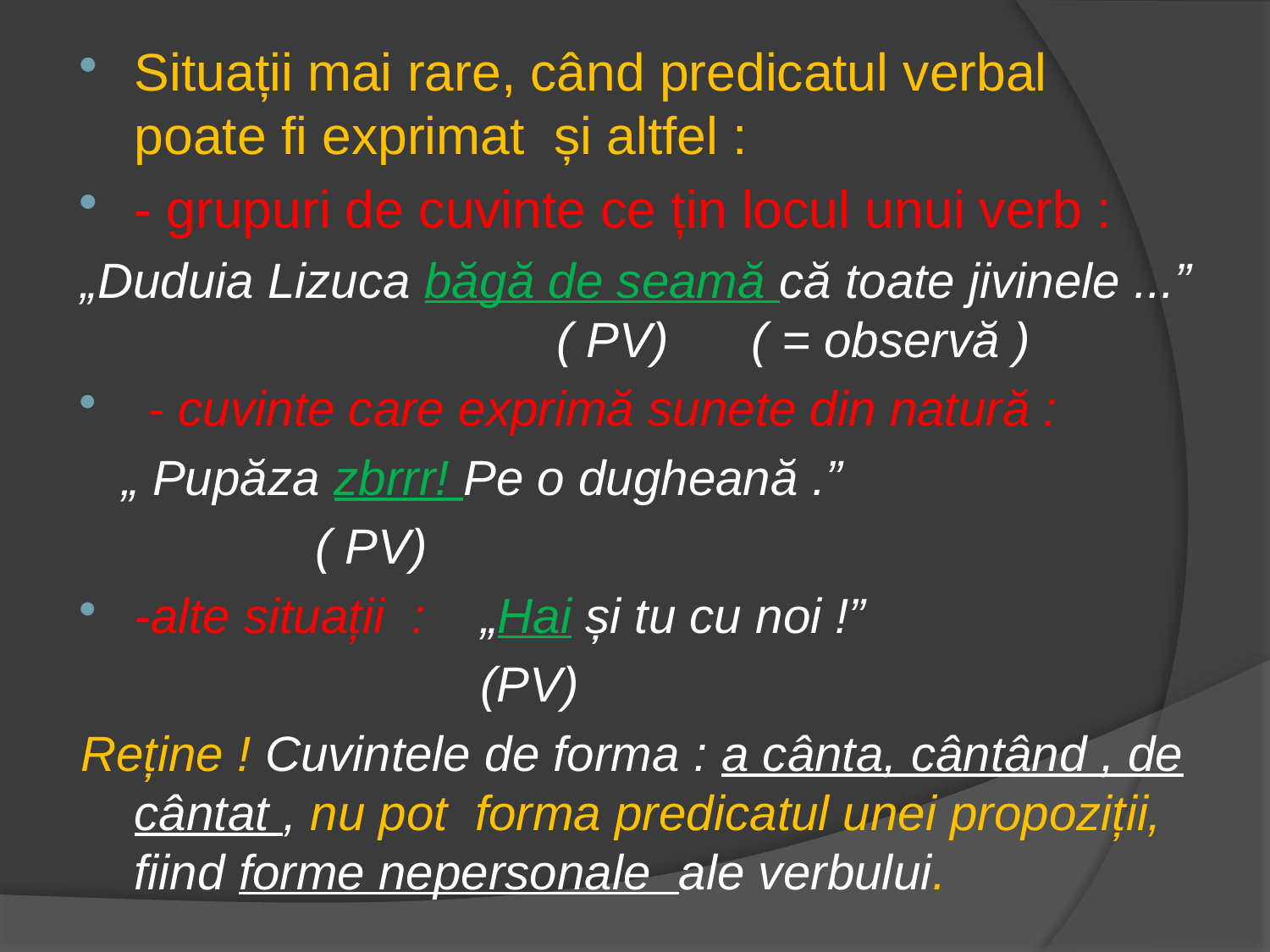

Situații mai rare, când predicatul verbal poate fi exprimat  și altfel :
- grupuri de cuvinte ce țin locul unui verb :
„Duduia Lizuca băgă de seamă că toate jivinele ...” 			   ( PV)      ( = observă )
 - cuvinte care exprimă sunete din natură :
   „ Pupăza zbrrr! Pe o dugheană .”
                 ( PV)
-alte situații  :    „Hai și tu cu noi !”
                             (PV)
Reține ! Cuvintele de forma : a cânta, cântând , de cântat , nu pot  forma predicatul unei propoziții, fiind forme nepersonale  ale verbului.